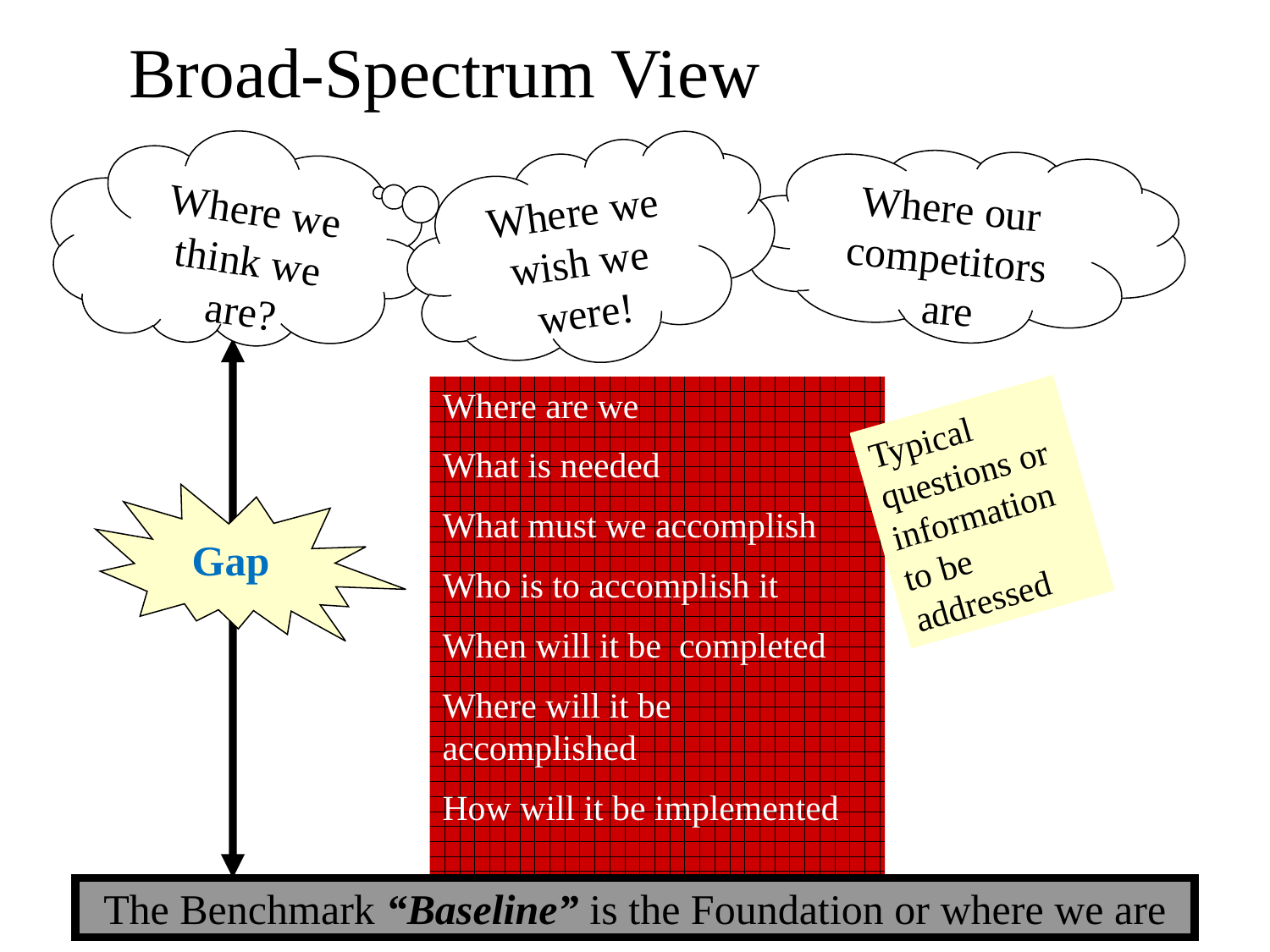

Broad-Spectrum View
Where we think we are?
Where we wish we were!
Where our competitors
 are

Where are we
What is needed
What must we accomplish
Who is to accomplish it
When will it be  completed
Where will it be accomplished
How will it be implemented

Typical questions or information to be addressed

Gap
The Benchmark “Baseline” is the Foundation or where we are